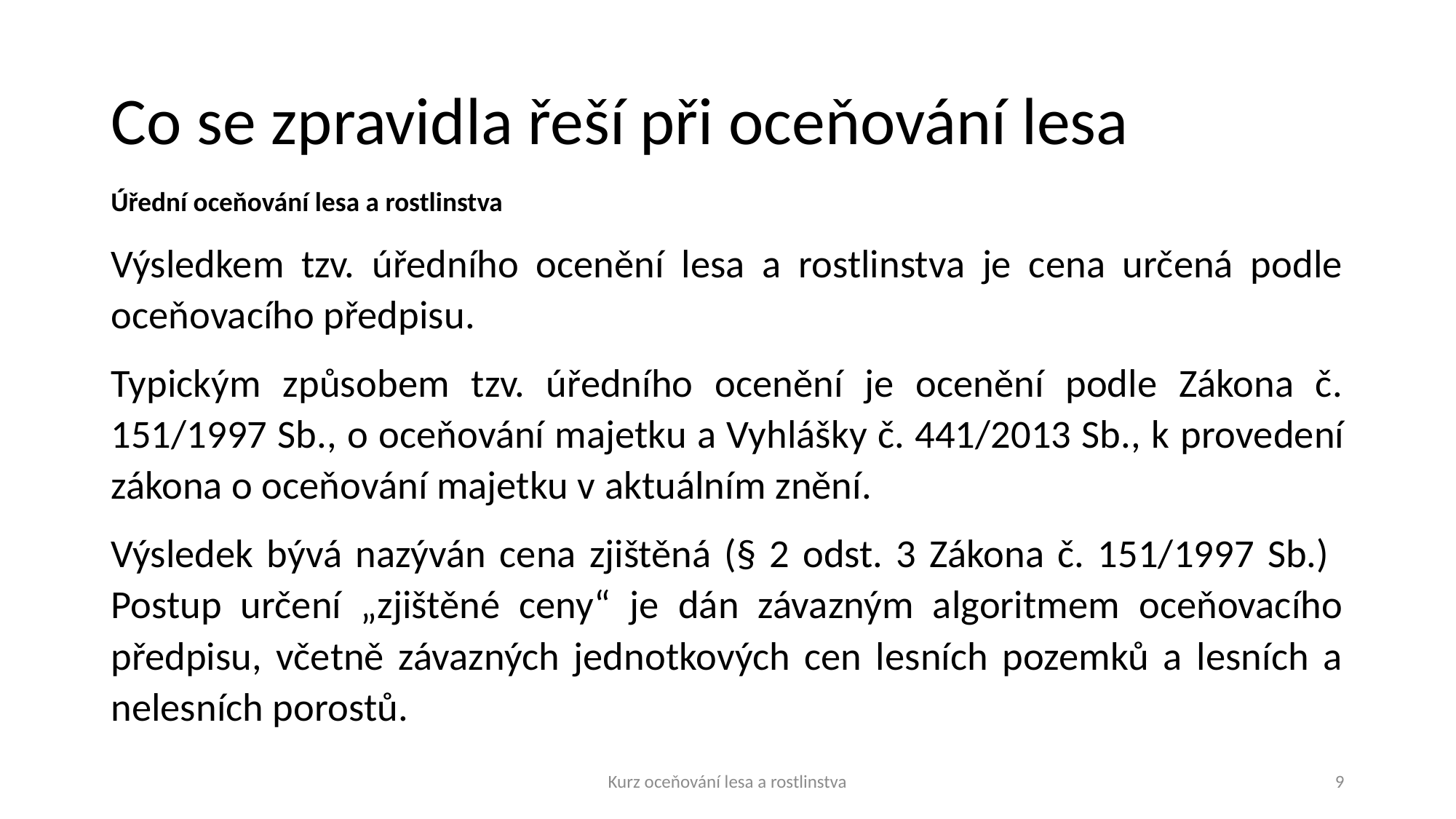

# Co se zpravidla řeší při oceňování lesa
Úřední oceňování lesa a rostlinstva
Výsledkem tzv. úředního ocenění lesa a rostlinstva je cena určená podle oceňovacího předpisu.
Typickým způsobem tzv. úředního ocenění je ocenění podle Zákona č. 151/1997 Sb., o oceňování majetku a Vyhlášky č. 441/2013 Sb., k provedení zákona o oceňování majetku v aktuálním znění.
Výsledek bývá nazýván cena zjištěná (§ 2 odst. 3 Zákona č. 151/1997 Sb.)  Postup určení „zjištěné ceny“ je dán závazným algoritmem oceňovacího předpisu, včetně závazných jednotkových cen lesních pozemků a lesních a nelesních porostů.

Kurz oceňování lesa a rostlinstva
9